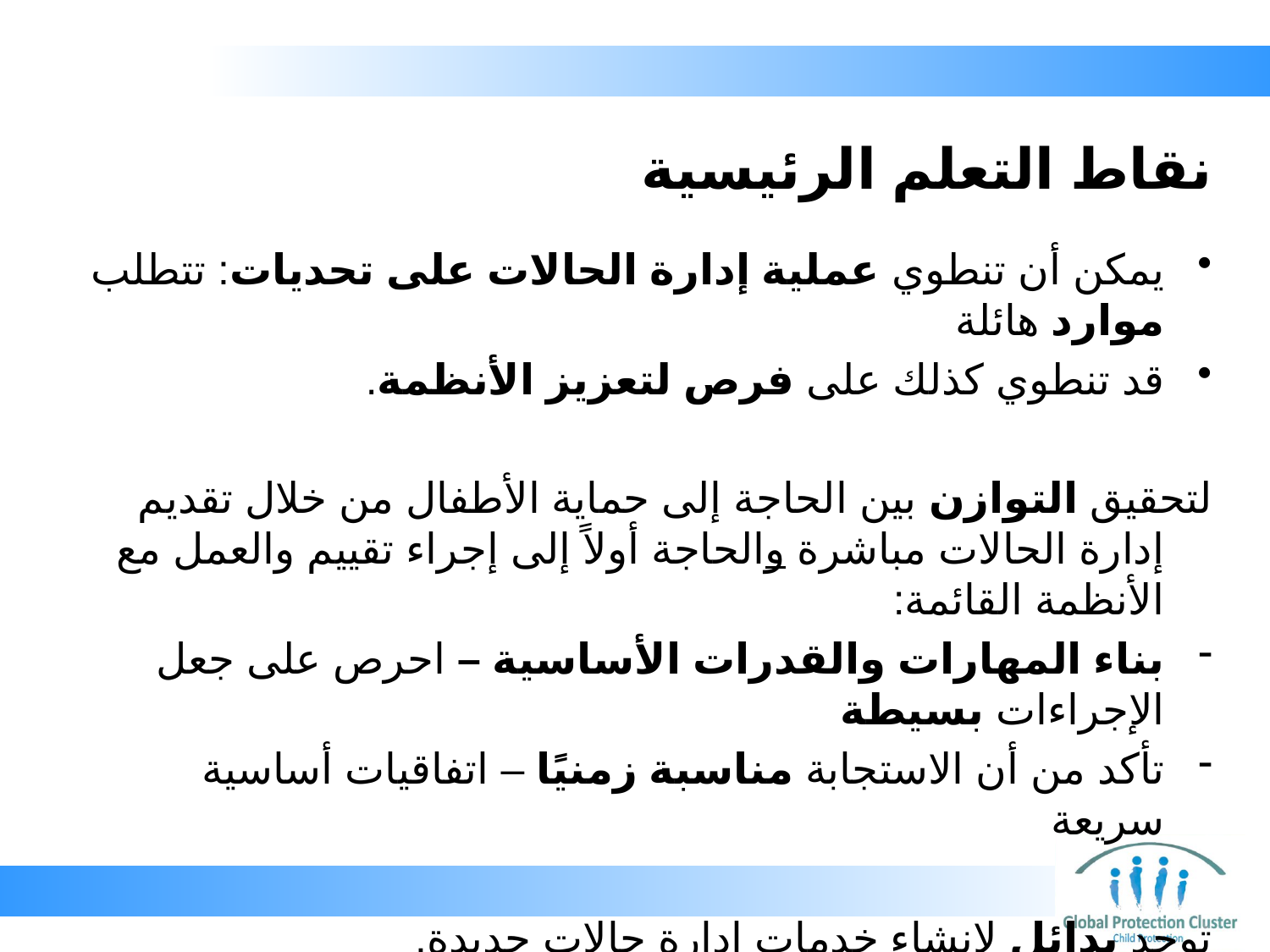

# نقاط التعلم الرئيسية
يمكن أن تنطوي عملية إدارة الحالات على تحديات: تتطلب موارد هائلة
قد تنطوي كذلك على فرص لتعزيز الأنظمة.

لتحقيق التوازن بين الحاجة إلى حماية الأطفال من خلال تقديم إدارة الحالات مباشرة والحاجة أولاً إلى إجراء تقييم والعمل مع الأنظمة القائمة:
بناء المهارات والقدرات الأساسية – احرص على جعل الإجراءات بسيطة
تأكد من أن الاستجابة مناسبة زمنيًا – اتفاقيات أساسية سريعة

توجد بدائل لإنشاء خدمات إدارة حالات جديدة.